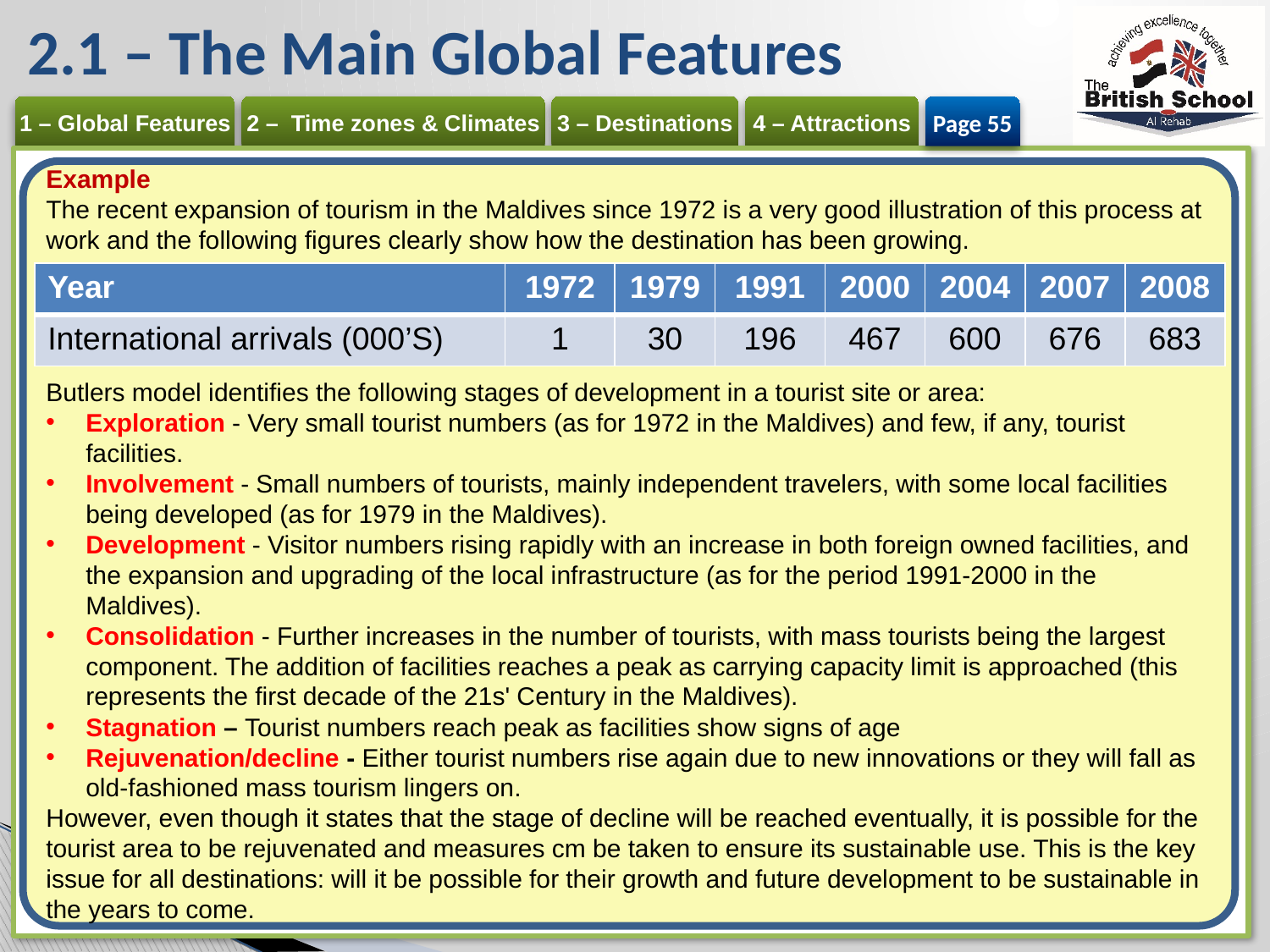

# 2.1 – The Main Global Features
Page 55
Example
The recent expansion of tourism in the Maldives since 1972 is a very good illustration of this process at work and the following figures clearly show how the destination has been growing.

Butlers model identifies the following stages of development in a tourist site or area:
Exploration - Very small tourist numbers (as for 1972 in the Maldives) and few, if any, tourist facilities.
Involvement - Small numbers of tourists, mainly independent travelers, with some local facilities being developed (as for 1979 in the Maldives).
Development - Visitor numbers rising rapidly with an increase in both foreign owned facilities, and the expansion and upgrading of the local infrastructure (as for the period 1991-2000 in the Maldives).
Consolidation - Further increases in the number of tourists, with mass tourists being the largest component. The addition of facilities reaches a peak as carrying capacity limit is approached (this represents the first decade of the 21s' Century in the Maldives).
Stagnation – Tourist numbers reach peak as facilities show signs of age
Rejuvenation/decline - Either tourist numbers rise again due to new innovations or they will fall as old-fashioned mass tourism lingers on.
However, even though it states that the stage of decline will be reached eventually, it is possible for the tourist area to be rejuvenated and measures cm be taken to ensure its sustainable use. This is the key issue for all destinations: will it be possible for their growth and future development to be sustainable in the years to come.
| Year | 1972 | 1979 | 1991 | 2000 | 2004 | 2007 | 2008 |
| --- | --- | --- | --- | --- | --- | --- | --- |
| International arrivals (000’S) | 1 | 30 | 196 | 467 | 600 | 676 | 683 |